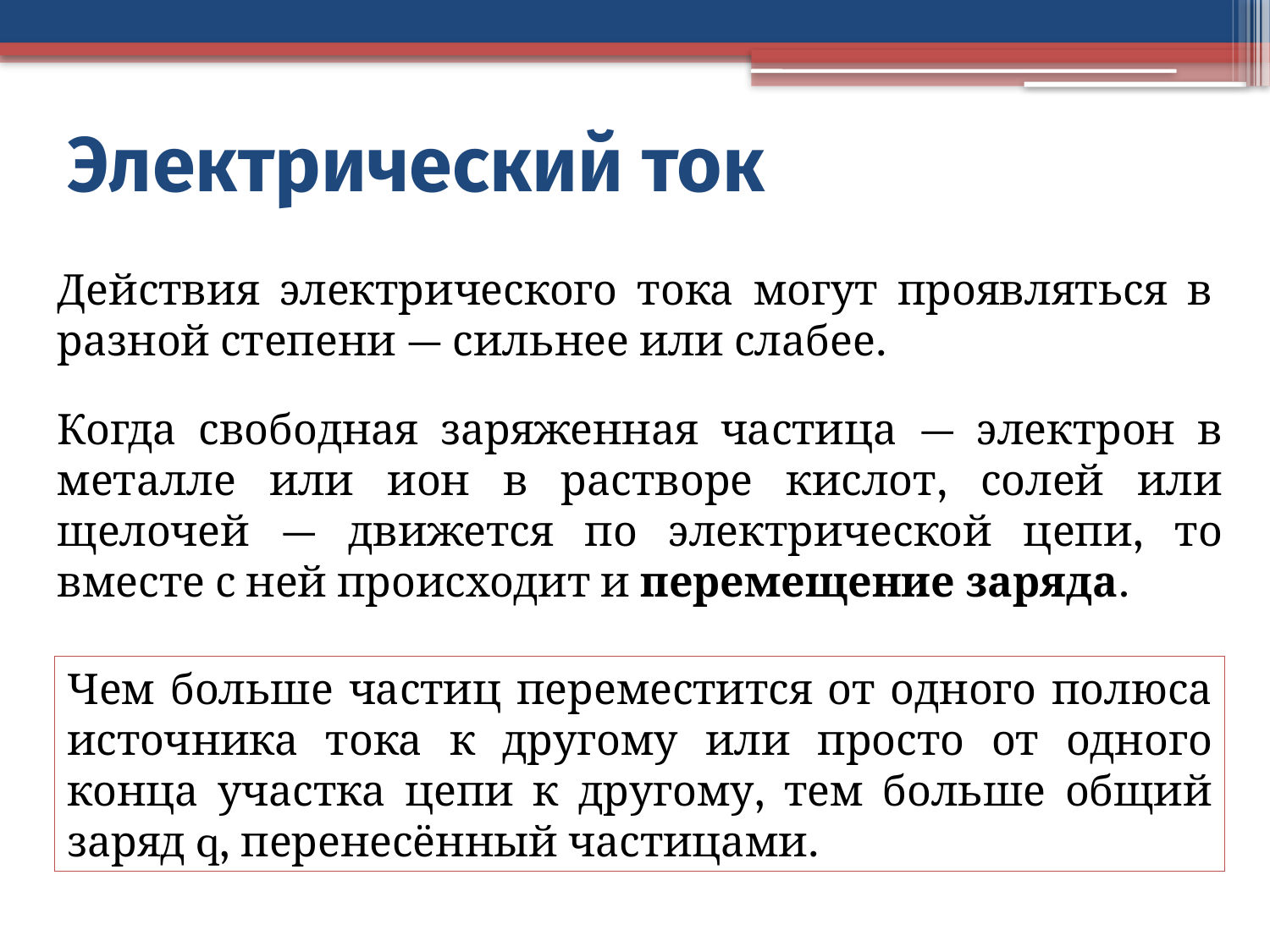

# Электрический ток
Действия электрического тока могут проявляться в разной степени — сильнее или слабее.
Когда свободная заряженная частица — электрон в металле или ион в растворе кислот, солей или щелочей — движется по электрической цепи, то вместе с ней происходит и перемещение заряда.
Чем больше частиц переместится от одного полюса источника тока к другому или просто от одного конца участка цепи к другому, тем больше общий заряд q, перенесённый частицами.